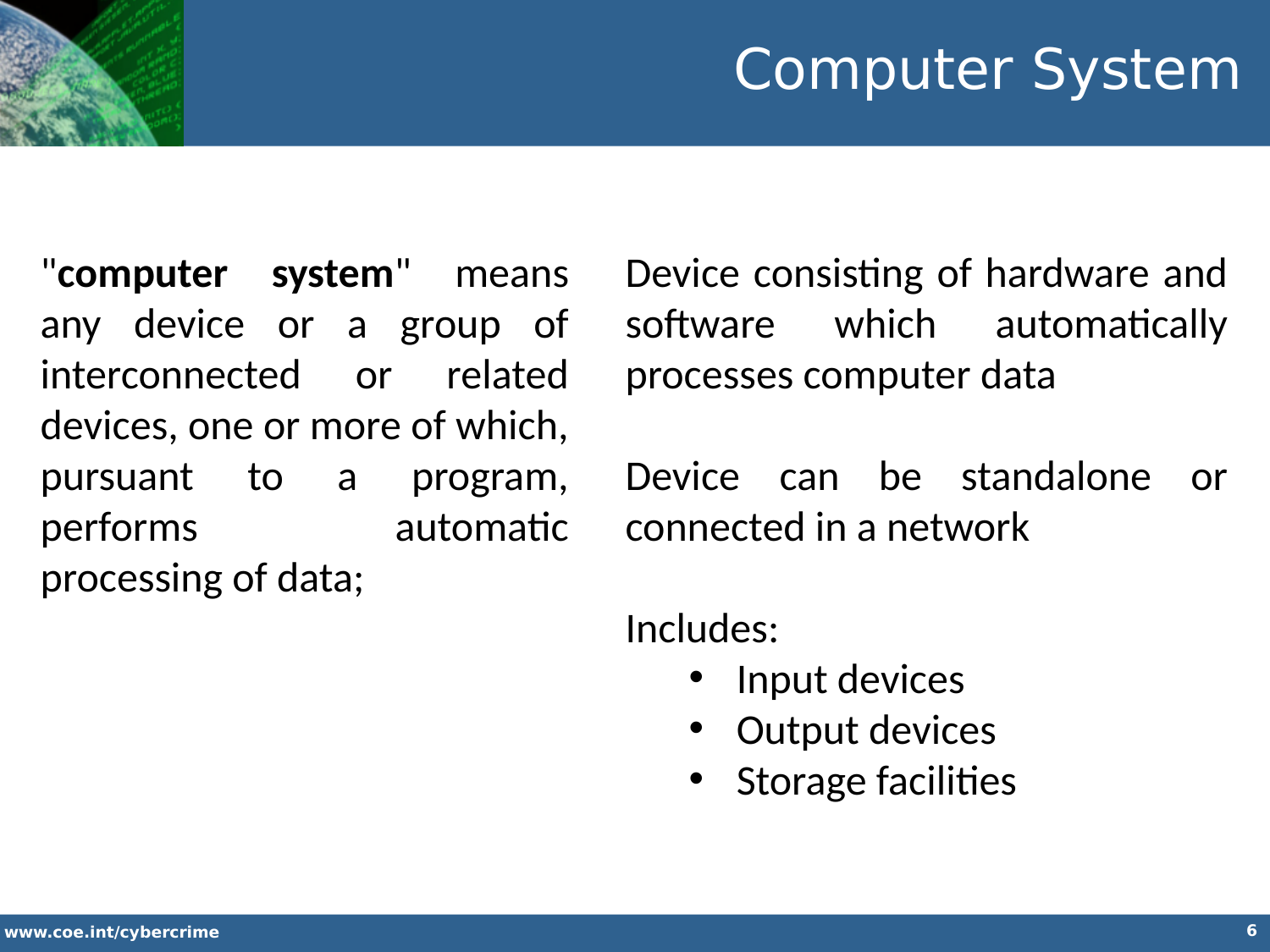

Computer System
"computer system" means any device or a group of interconnected or related devices, one or more of which, pursuant to a program, performs automatic processing of data;
Device consisting of hardware and software which automatically processes computer data

Device can be standalone or connected in a network

Includes:
Input devices
Output devices
Storage facilities